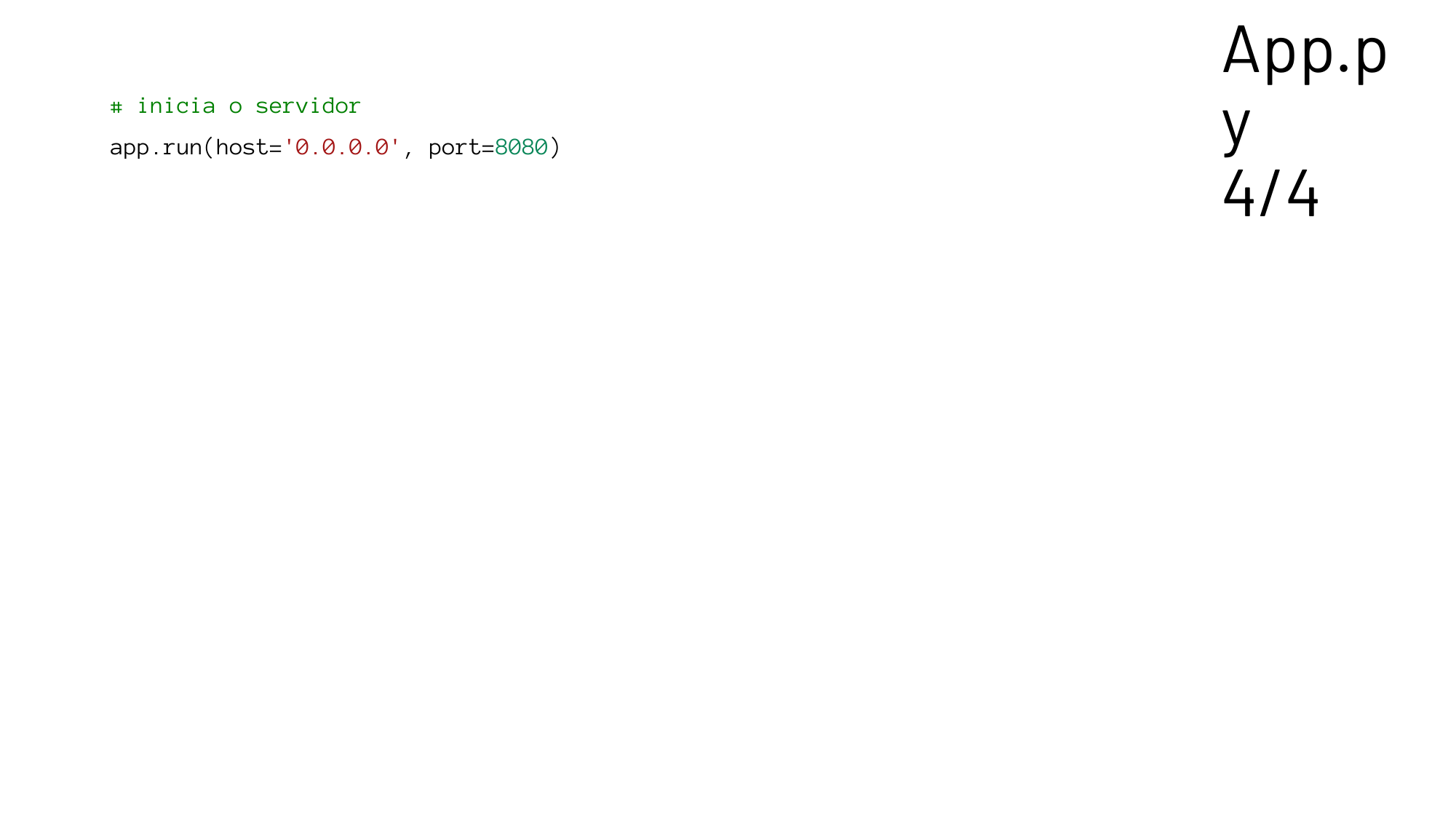

# App.py 4/4
# inicia o servidor
app.run(host='0.0.0.0', port=8080)